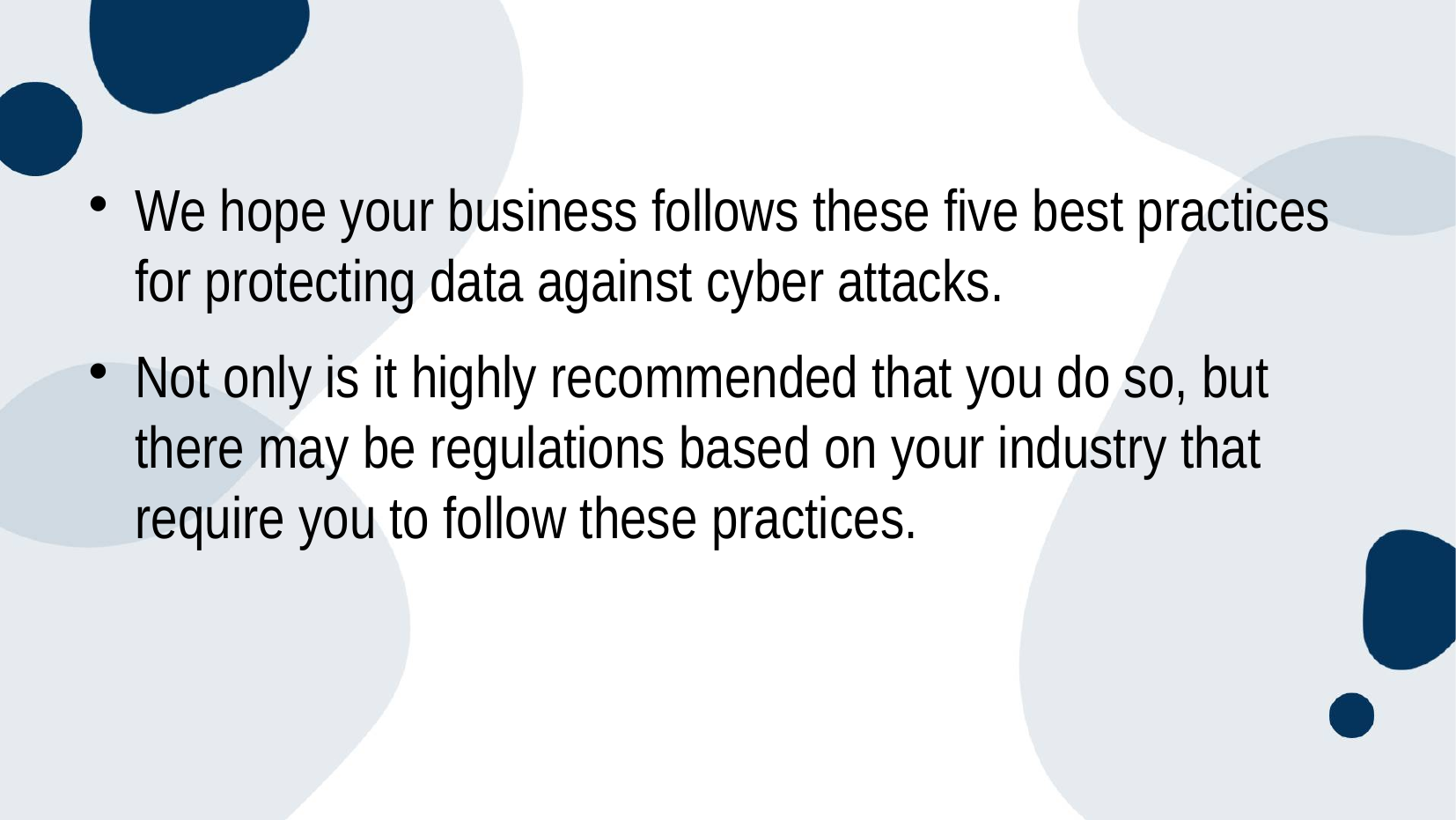

#
We hope your business follows these five best practices for protecting data against cyber attacks.
Not only is it highly recommended that you do so, but there may be regulations based on your industry that require you to follow these practices.